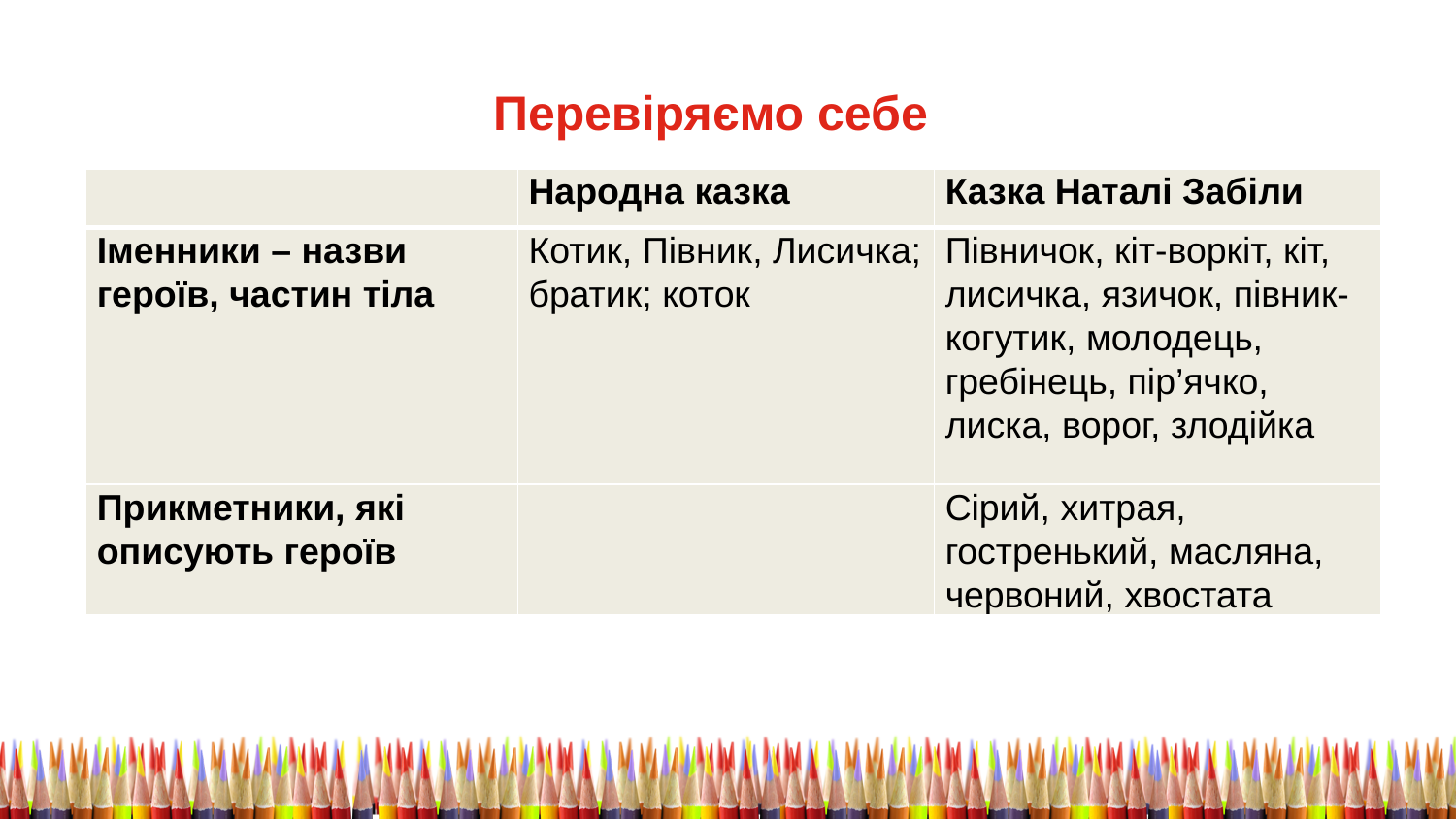

Перевіряємо себе
|  | Народна казка | Казка Наталі Забіли |
| --- | --- | --- |
| Іменники – назви героїв, частин тіла | Котик, Півник, Лисичка; братик; коток | Півничок, кіт-воркіт, кіт, лисичка, язичок, півник- когутик, молодець, гребінець, пір’ячко, лиска, ворог, злодійка |
| Прикметники, які описують героїв |  | Сірий, хитрая, гостренький, масляна, червоний, хвостата |